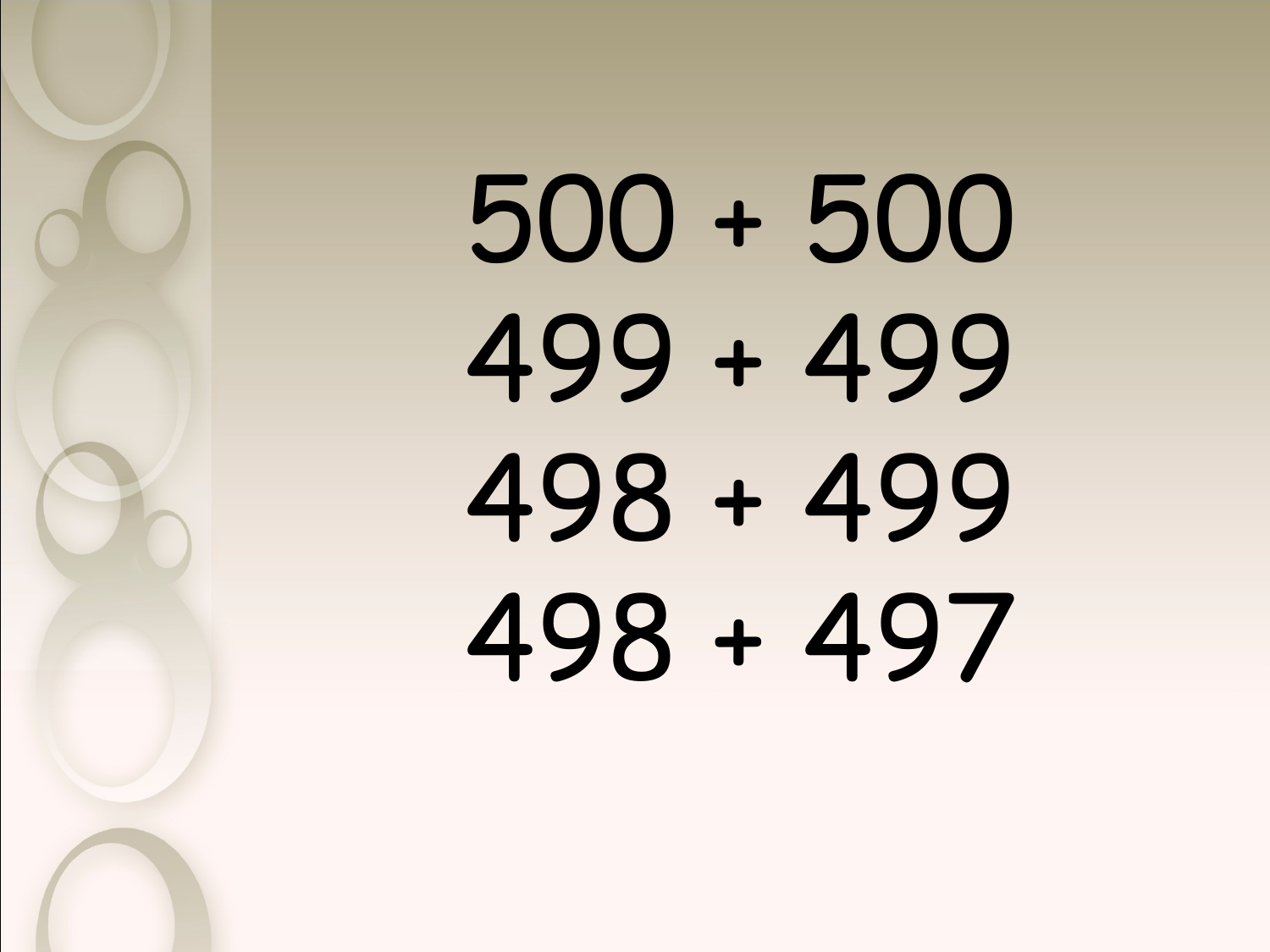

500 + 500
499 + 499
498 + 499
498 + 497